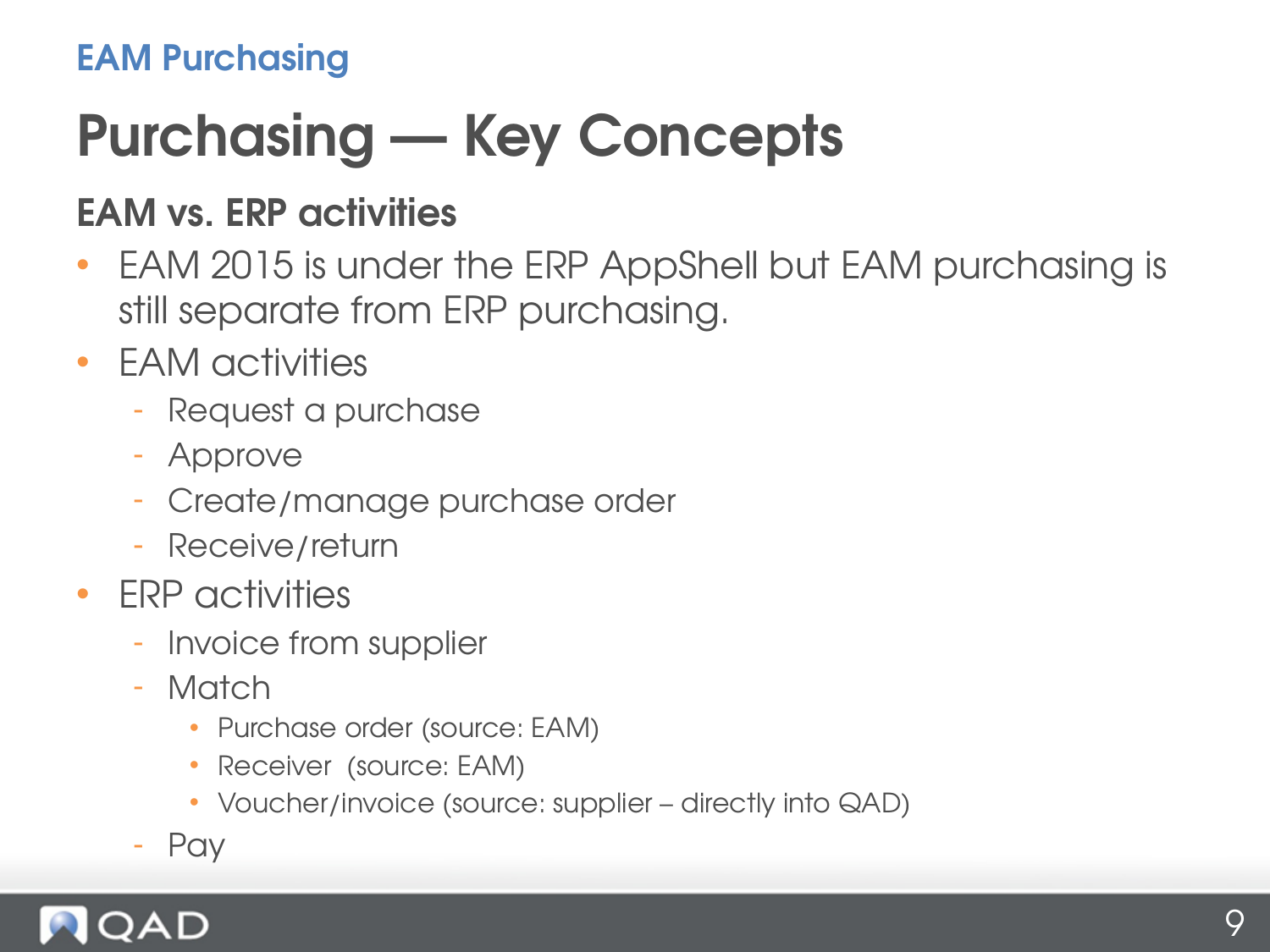

EAM Purchasing
# Purchasing — Key Concepts
EAM vs. ERP activities
EAM 2015 is under the ERP AppShell but EAM purchasing is still separate from ERP purchasing.
EAM activities
Request a purchase
Approve
Create/manage purchase order
Receive/return
ERP activities
Invoice from supplier
Match
Purchase order (source: EAM)
Receiver  (source: EAM)
Voucher/invoice (source: supplier – directly into QAD)
Pay
9